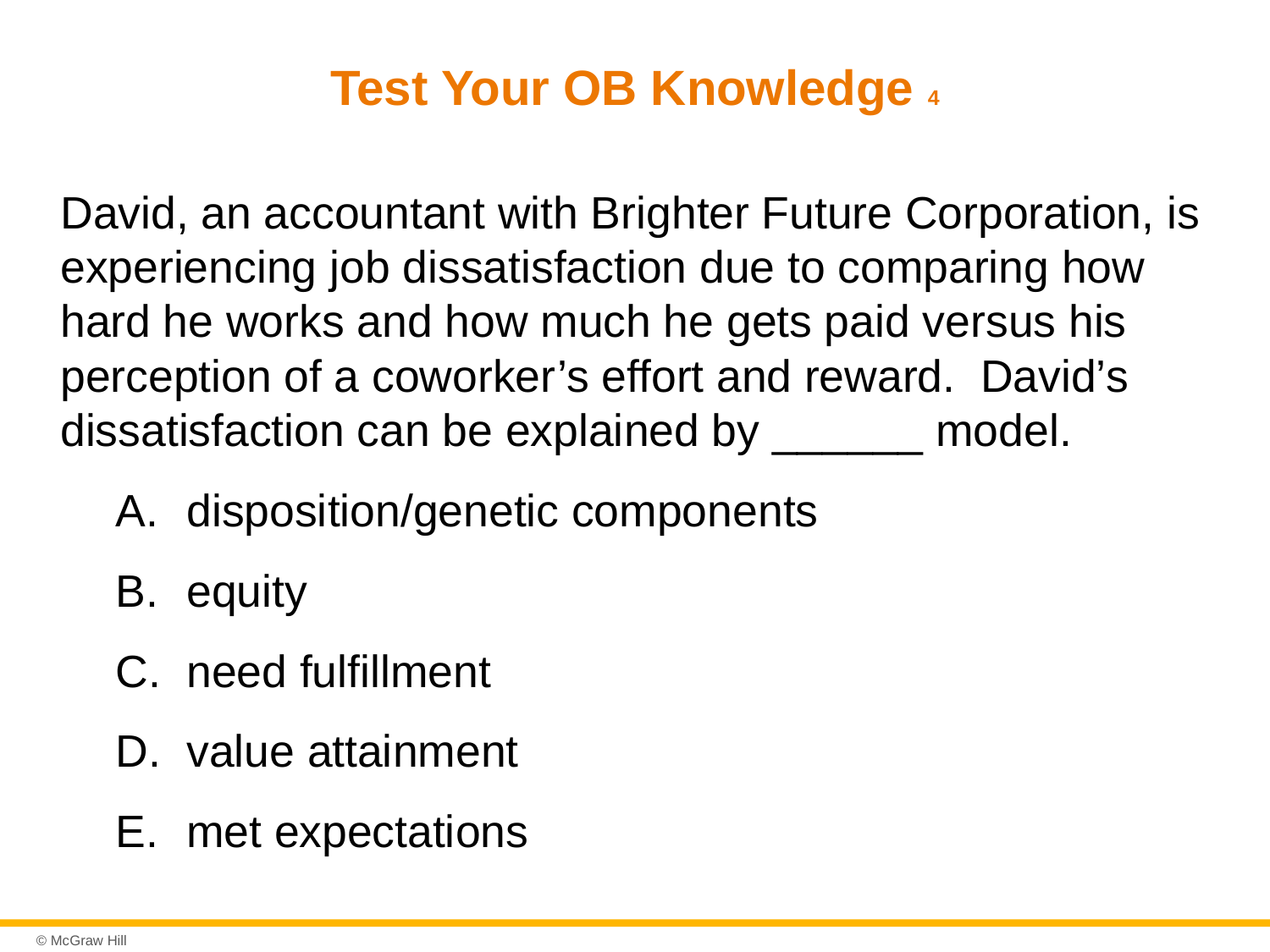

# Test Your OB Knowledge 4
David, an accountant with Brighter Future Corporation, is experiencing job dissatisfaction due to comparing how hard he works and how much he gets paid versus his perception of a coworker’s effort and reward.  David’s dissatisfaction can be explained by ______ model.
disposition/genetic components
equity
need fulfillment
value attainment
met expectations